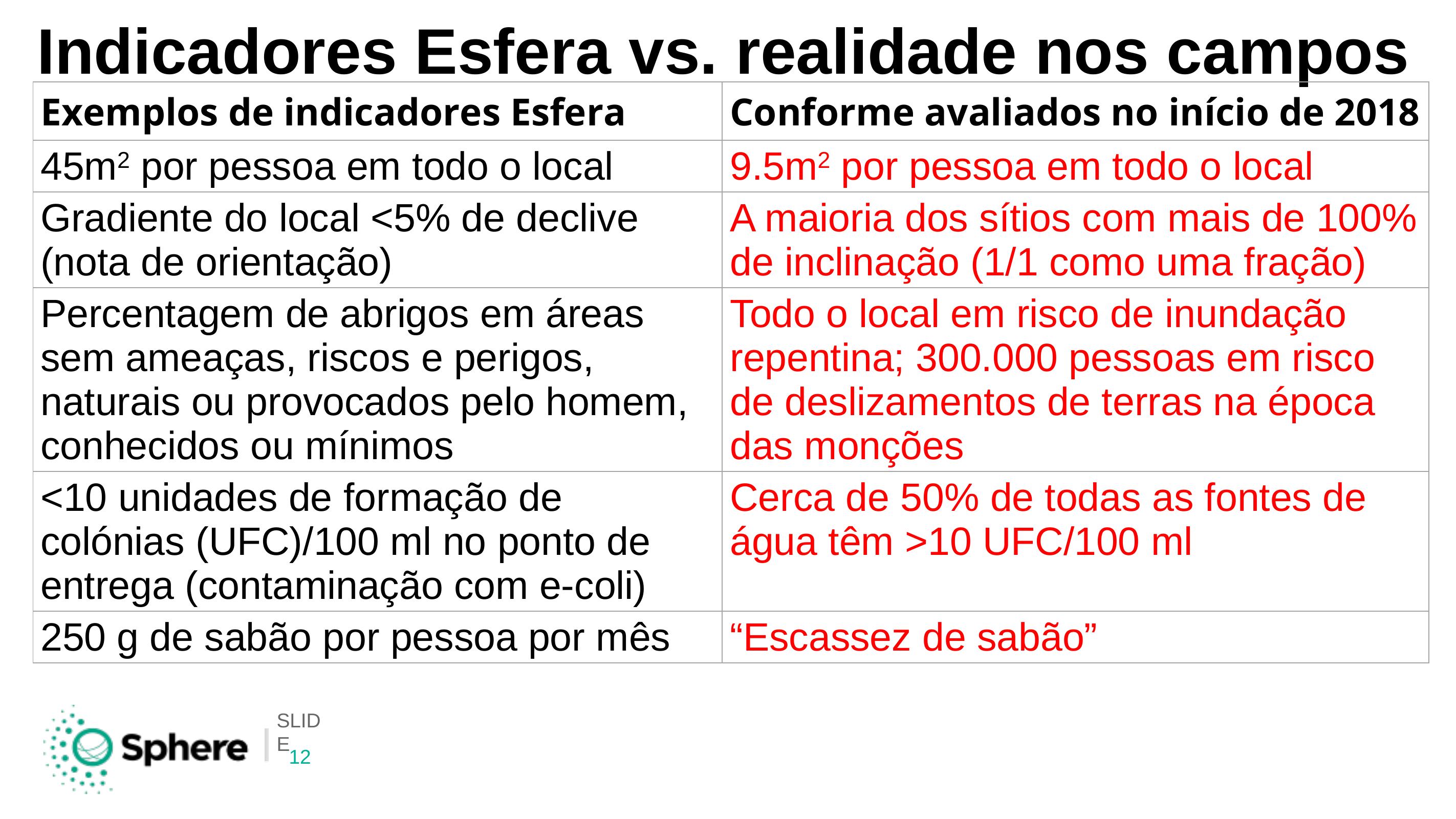

# Indicadores Esfera vs. realidade nos campos
| Exemplos de indicadores Esfera | Conforme avaliados no início de 2018 |
| --- | --- |
| 45m2 por pessoa em todo o local | 9.5m2 por pessoa em todo o local |
| Gradiente do local <5% de declive (nota de orientação) | A maioria dos sítios com mais de 100% de inclinação (1/1 como uma fração) |
| Percentagem de abrigos em áreas sem ameaças, riscos e perigos, naturais ou provocados pelo homem, conhecidos ou mínimos | Todo o local em risco de inundação repentina; 300.000 pessoas em risco de deslizamentos de terras na época das monções |
| <10 unidades de formação de colónias (UFC)/100 ml no ponto de entrega (contaminação com e-coli) | Cerca de 50% de todas as fontes de água têm >10 UFC/100 ml |
| 250 g de sabão por pessoa por mês | “Escassez de sabão” |
12